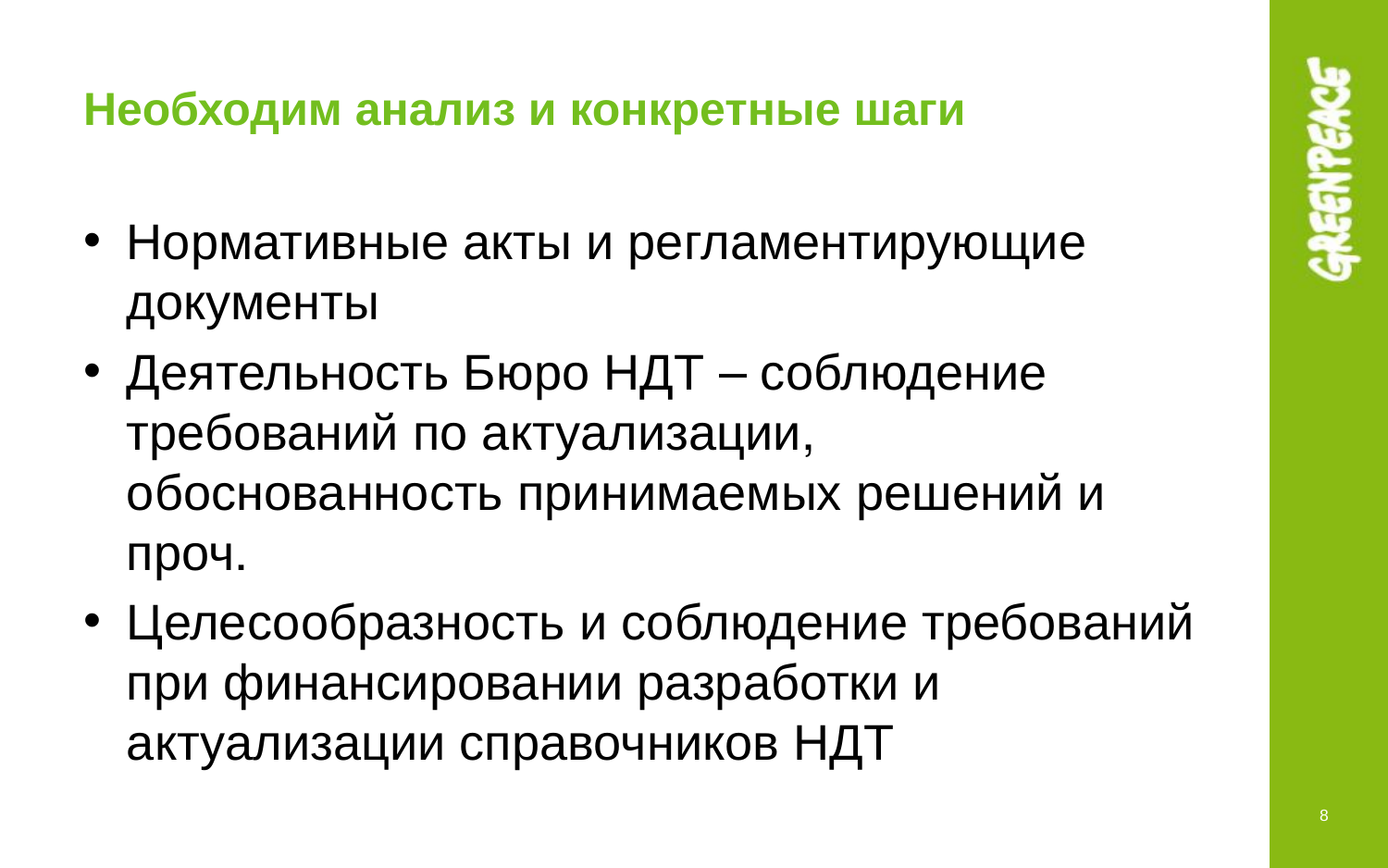

# Необходим анализ и конкретные шаги
Нормативные акты и регламентирующие документы
Деятельность Бюро НДТ – соблюдение требований по актуализации, обоснованность принимаемых решений и проч.
Целесообразность и соблюдение требований при финансировании разработки и актуализации справочников НДТ